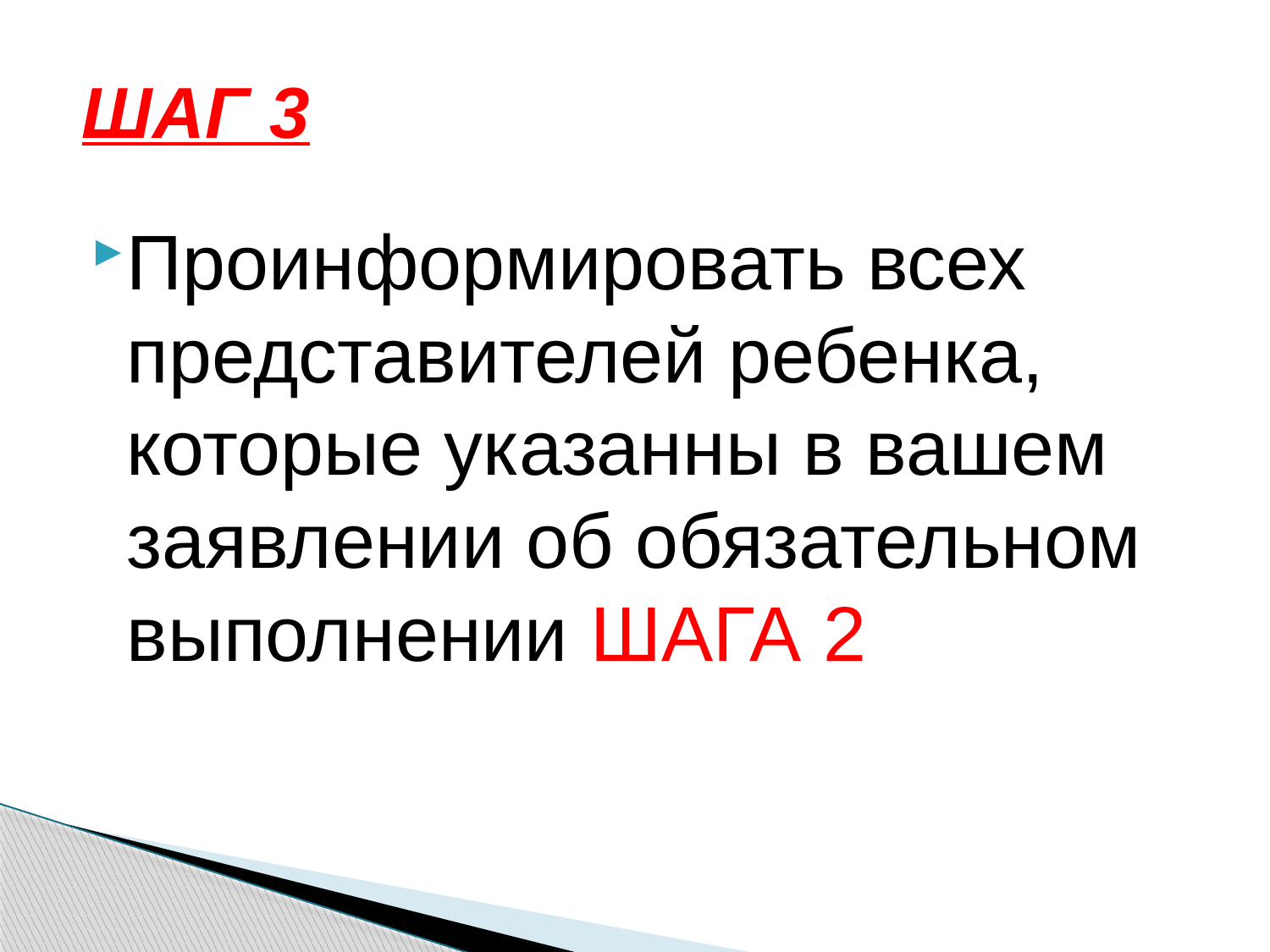

# ШАГ 3
Проинформировать всех представителей ребенка, которые указанны в вашем заявлении об обязательном выполнении ШАГА 2